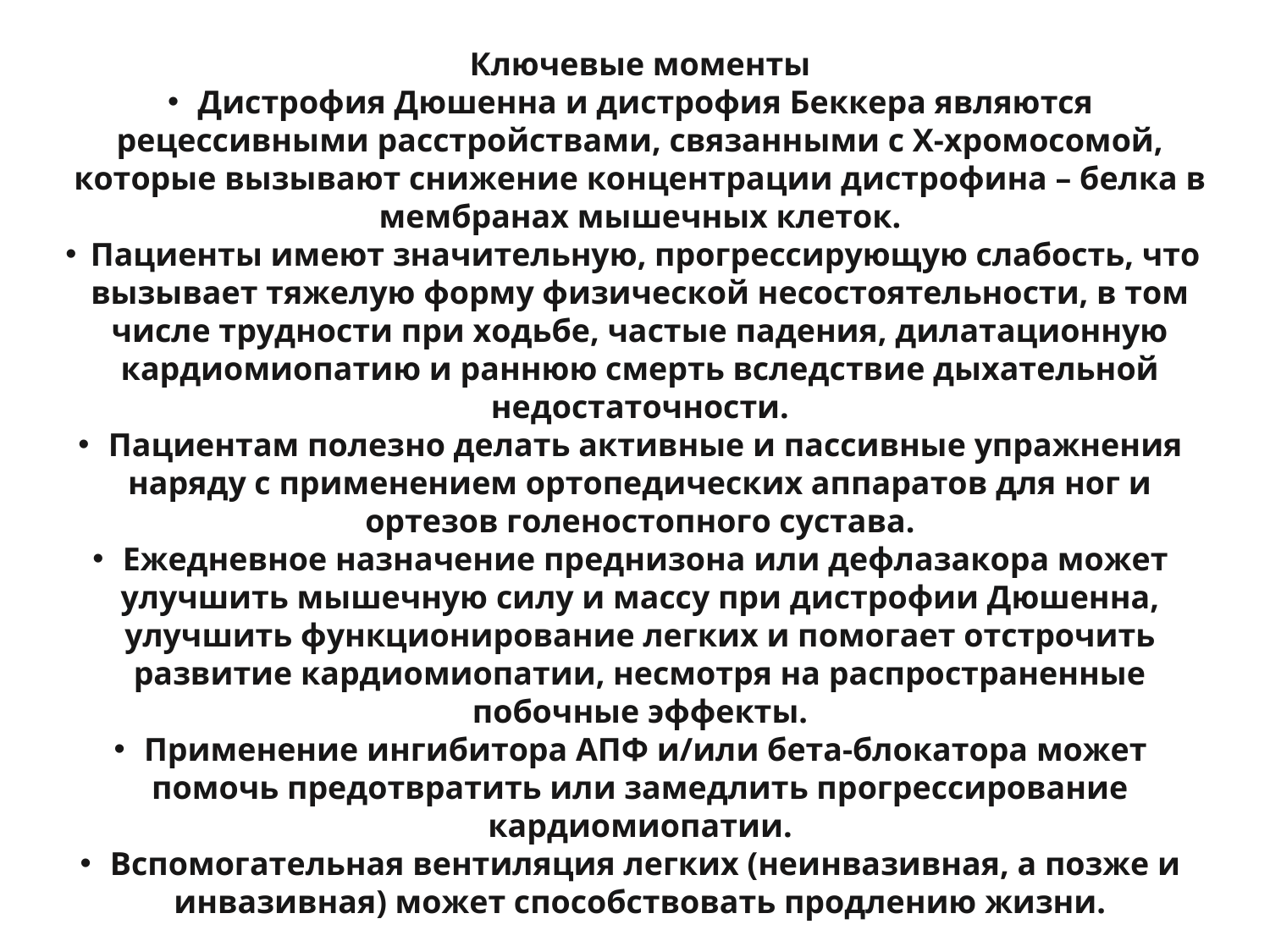

Ключевые моменты
Дистрофия Дюшенна и дистрофия Беккера являются рецессивными расстройствами, связанными с Х-хромосомой, которые вызывают снижение концентрации дистрофина – белка в мембранах мышечных клеток.
Пациенты имеют значительную, прогрессирующую слабость, что вызывает тяжелую форму физической несостоятельности, в том числе трудности при ходьбе, частые падения, дилатационную кардиомиопатию и раннюю смерть вследствие дыхательной недостаточности.
Пациентам полезно делать активные и пассивные упражнения наряду с применением ортопедических аппаратов для ног и ортезов голеностопного сустава.
Ежедневное назначение преднизона или дефлазакора может улучшить мышечную силу и массу при дистрофии Дюшенна, улучшить функционирование легких и помогает отстрочить развитие кардиомиопатии, несмотря на распространенные побочные эффекты.
Применение ингибитора АПФ и/или бета-блокатора может помочь предотвратить или замедлить прогрессирование кардиомиопатии.
Вспомогательная вентиляция легких (неинвазивная, а позже и инвазивная) может способствовать продлению жизни.